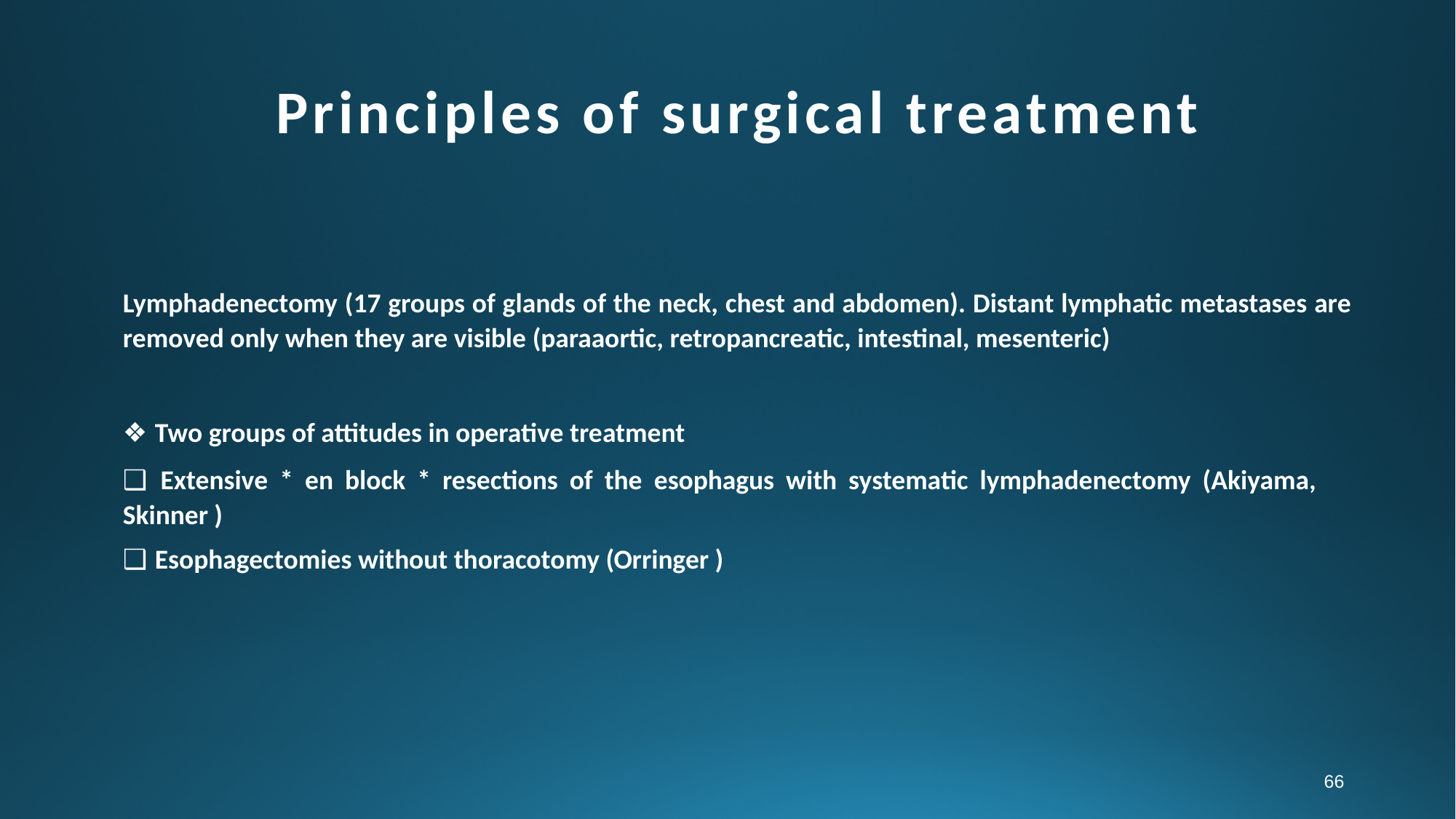

Principles of surgical treatment
Lymphadenectomy (17 groups of glands of the neck, chest and abdomen). Distant lymphatic metastases are removed only when they are visible (paraaortic, retropancreatic, intestinal, mesenteric)

❖ Two groups of attitudes in operative treatment
❑ Extensive * en block * resections of the esophagus with systematic lymphadenectomy (Akiyama,    Skinner )
❑ Esophagectomies without thoracotomy (Orringer )
66